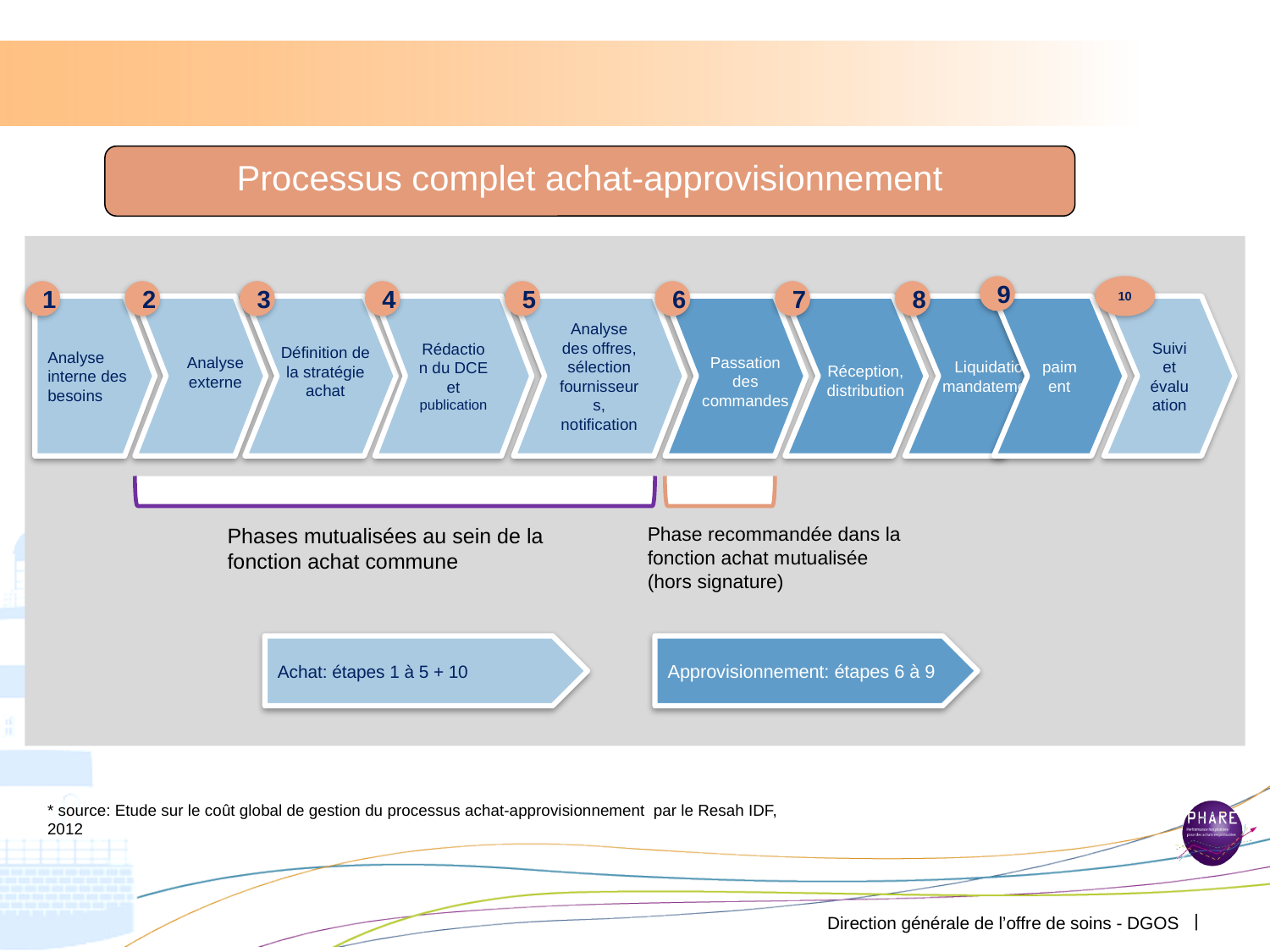

Processus complet achat-approvisionnement

1
2
3
4
5
6
7
8
Analyse interne des besoins

Définition de la stratégie achat
Passation des commandes
Analyse externe

Rédaction du DCE et publication
Analyse des offres, sélection fournisseurs, notification

Réception, distribution

Liquidation, mandatement,
Achat: étapes 1 à 5 + 10
Approvisionnement: étapes 6 à 9
9
10
paiment
Suivi et évaluation

Phases mutualisées au sein de la fonction achat commune
Phase recommandée dans la fonction achat mutualisée (hors signature)
* source: Etude sur le coût global de gestion du processus achat-approvisionnement  par le Resah IDF, 2012